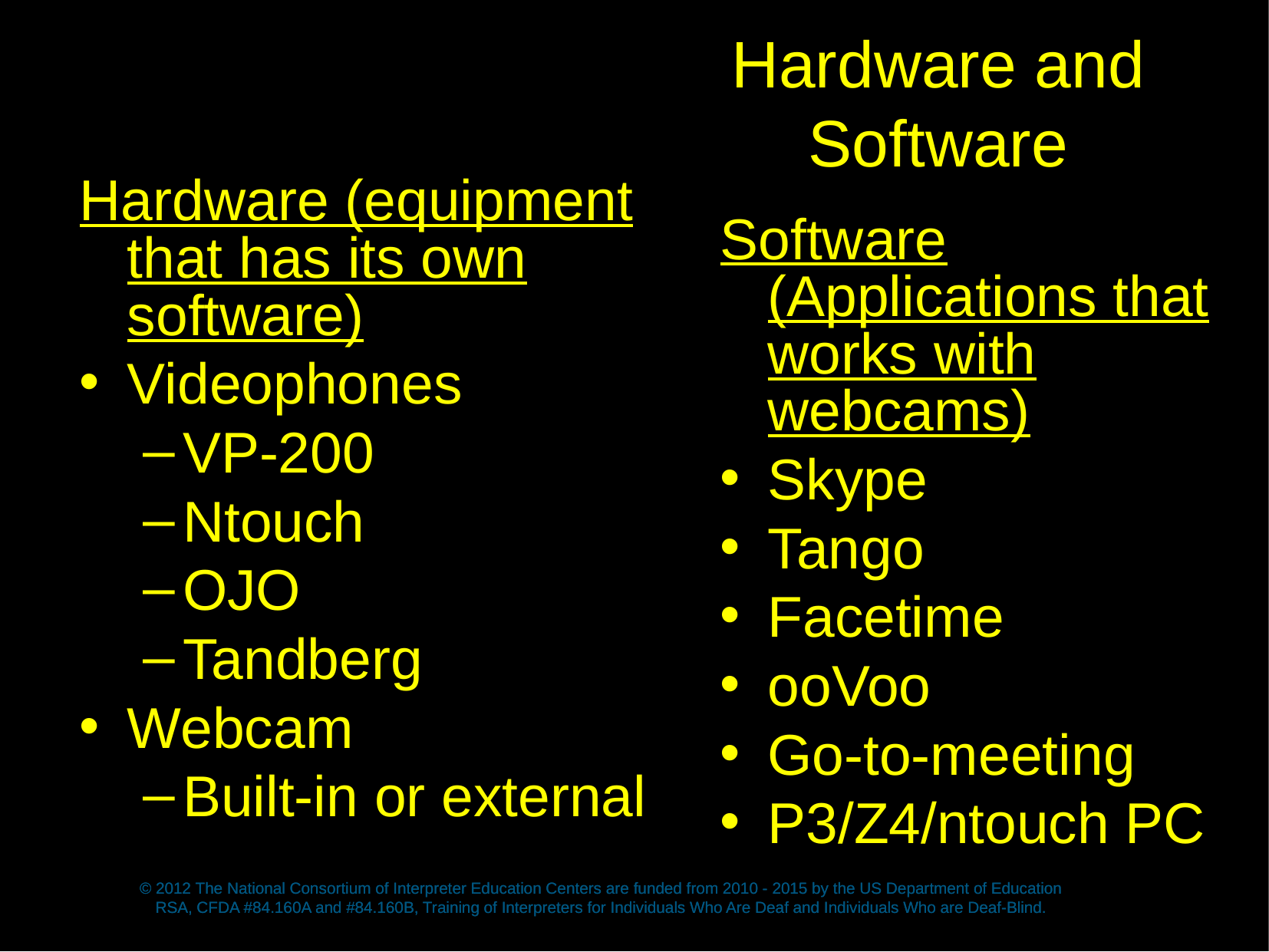

# Hardware and Software
Hardware (equipment that has its own software)
Videophones
VP-200
Ntouch
OJO
Tandberg
Webcam
Built-in or external
Software (Applications that works with webcams)
Skype
Tango
Facetime
ooVoo
Go-to-meeting
P3/Z4/ntouch PC